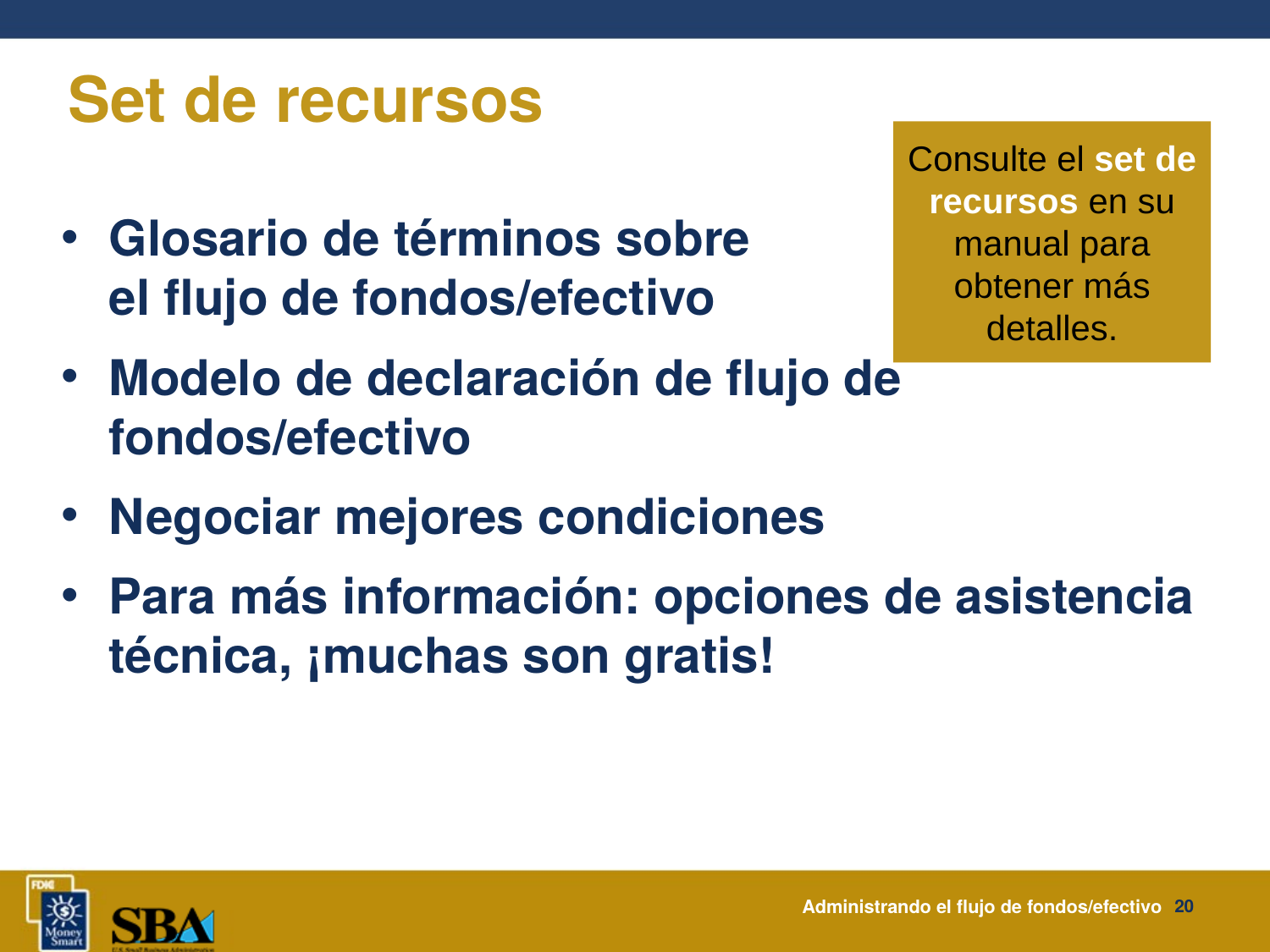

# Set de recursos
Consulte el set de recursos en su manual para obtener más detalles.
Glosario de términos sobre
el flujo de fondos/efectivo
Modelo de declaración de flujo de fondos/efectivo
Negociar mejores condiciones
Para más información: opciones de asistencia técnica, ¡muchas son gratis!